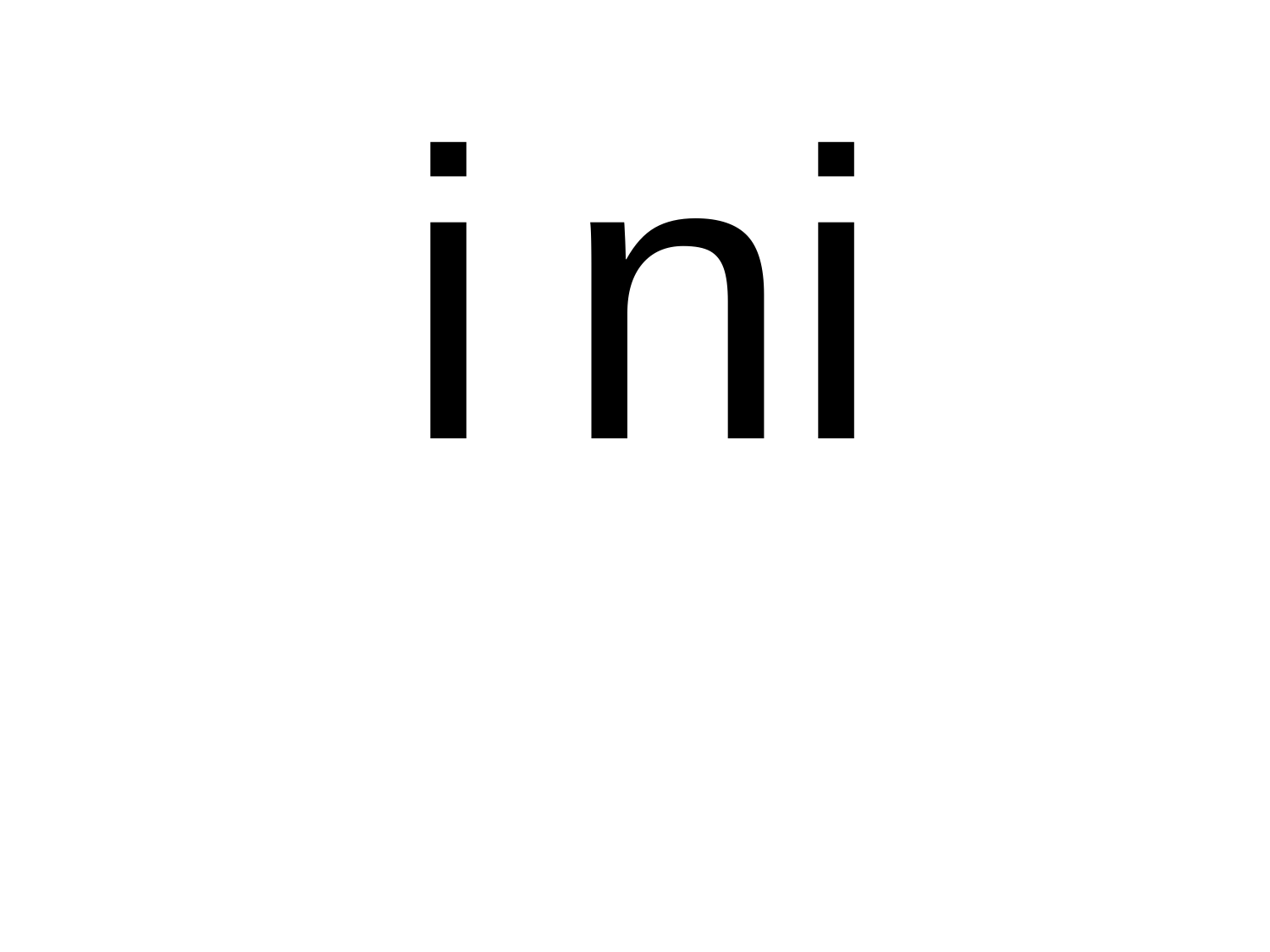

| i |
| --- |
| ni |
| --- |